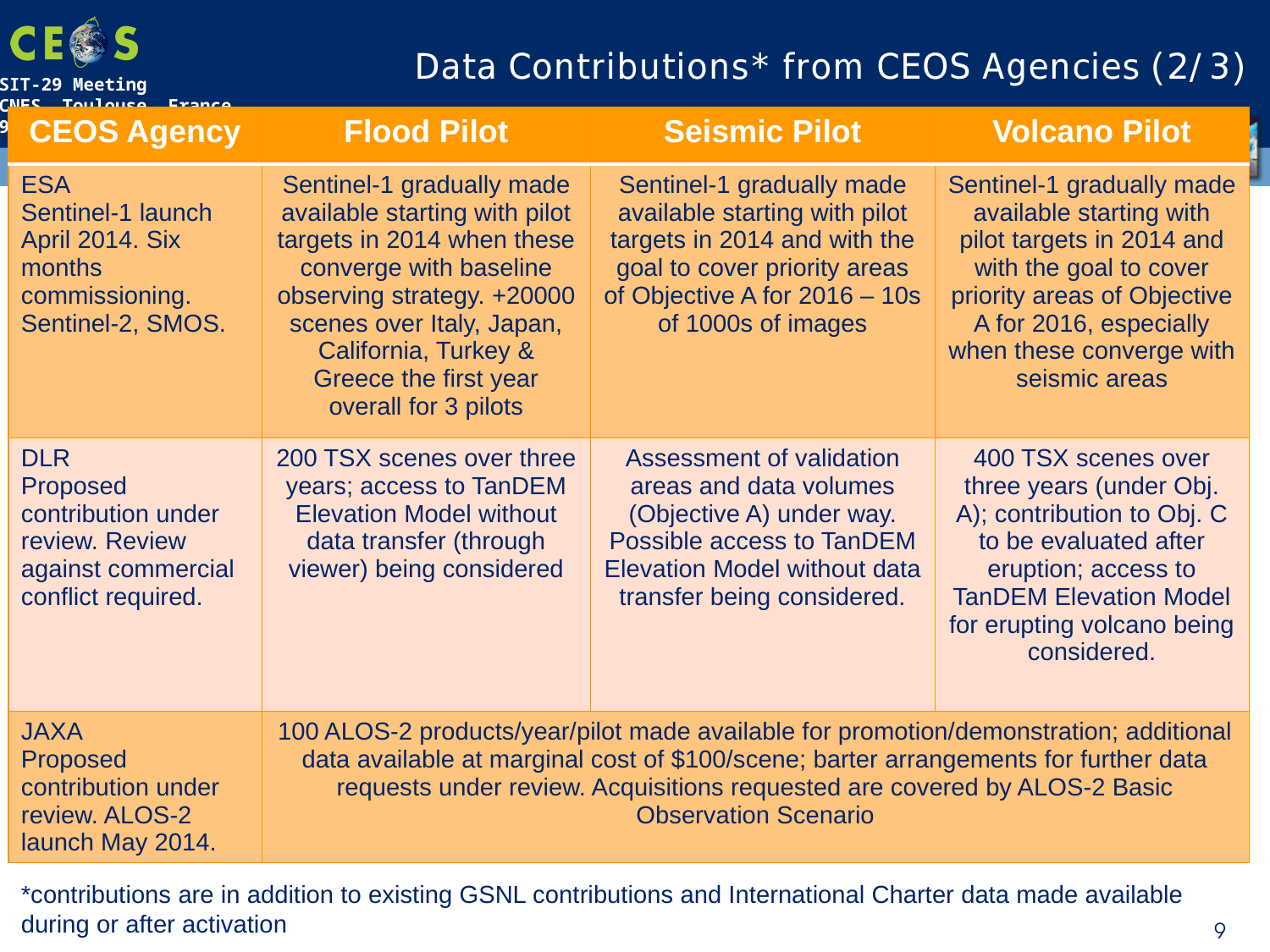

Data Contributions* from CEOS Agencies (2/3)
| CEOS Agency | Flood Pilot | Seismic Pilot | Volcano Pilot |
| --- | --- | --- | --- |
| ESA Sentinel-1 launch April 2014. Six months commissioning. Sentinel-2, SMOS. | Sentinel-1 gradually made available starting with pilot targets in 2014 when these converge with baseline observing strategy. +20000 scenes over Italy, Japan, California, Turkey & Greece the first year overall for 3 pilots | Sentinel-1 gradually made available starting with pilot targets in 2014 and with the goal to cover priority areas of Objective A for 2016 – 10s of 1000s of images | Sentinel-1 gradually made available starting with pilot targets in 2014 and with the goal to cover priority areas of Objective A for 2016, especially when these converge with seismic areas |
| DLR Proposed contribution under review. Review against commercial conflict required. | 200 TSX scenes over three years; access to TanDEM Elevation Model without data transfer (through viewer) being considered | Assessment of validation areas and data volumes (Objective A) under way. Possible access to TanDEM Elevation Model without data transfer being considered. | 400 TSX scenes over three years (under Obj. A); contribution to Obj. C to be evaluated after eruption; access to TanDEM Elevation Model for erupting volcano being considered. |
| JAXA Proposed contribution under review. ALOS-2 launch May 2014. | 100 ALOS-2 products/year/pilot made available for promotion/demonstration; additional data available at marginal cost of $100/scene; barter arrangements for further data requests under review. Acquisitions requested are covered by ALOS-2 Basic Observation Scenario |  |  |
*contributions are in addition to existing GSNL contributions and International Charter data made available during or after activation
9